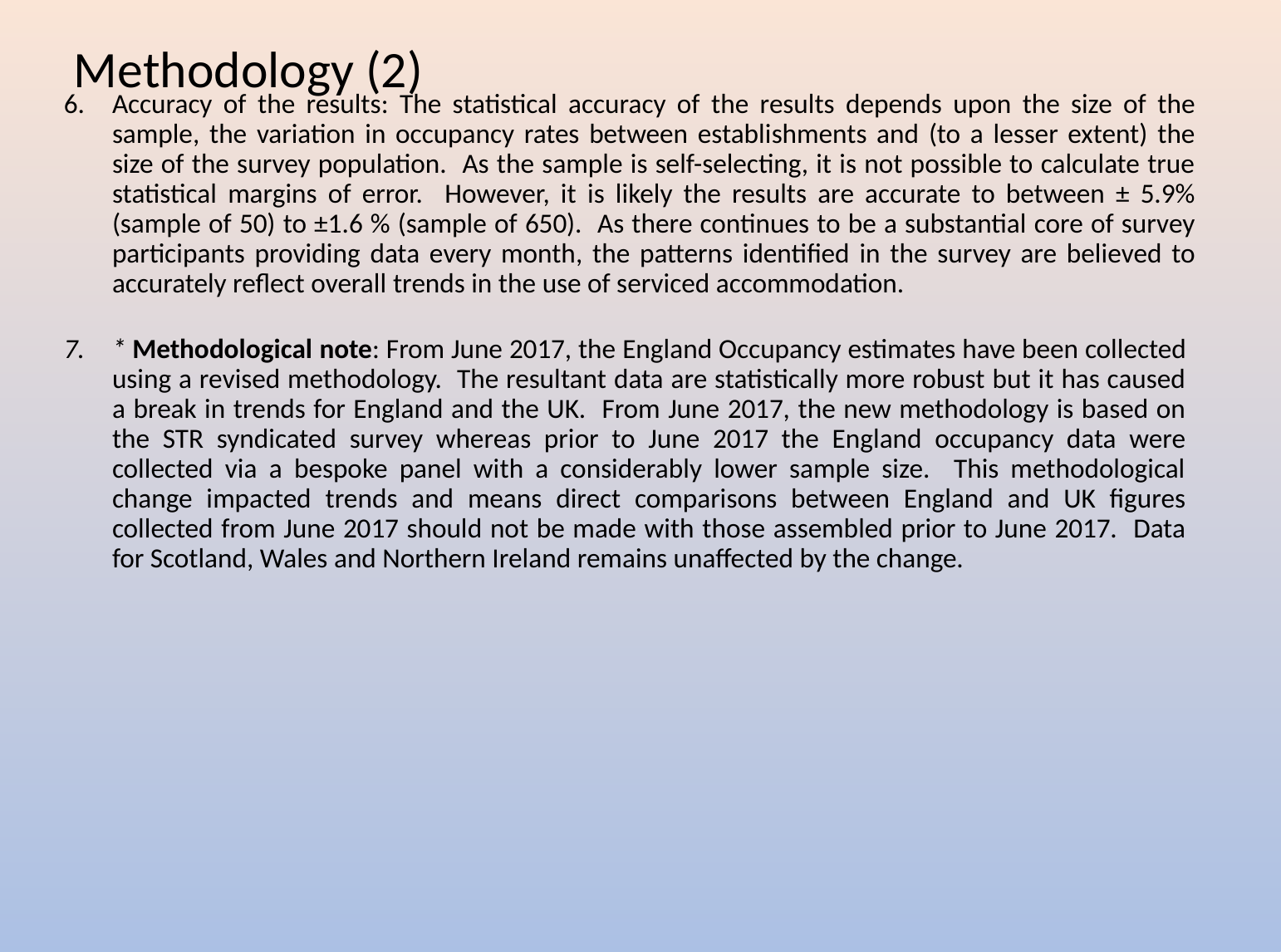

# Methodology (2)
Accuracy of the results: The statistical accuracy of the results depends upon the size of the sample, the variation in occupancy rates between establishments and (to a lesser extent) the size of the survey population.  As the sample is self-selecting, it is not possible to calculate true statistical margins of error.  However, it is likely the results are accurate to between ± 5.9% (sample of 50) to ±1.6 % (sample of 650).  As there continues to be a substantial core of survey participants providing data every month, the patterns identified in the survey are believed to accurately reflect overall trends in the use of serviced accommodation.

* Methodological note: From June 2017, the England Occupancy estimates have been collected using a revised methodology.  The resultant data are statistically more robust but it has caused a break in trends for England and the UK.  From June 2017, the new methodology is based on the STR syndicated survey whereas prior to June 2017 the England occupancy data were collected via a bespoke panel with a considerably lower sample size.  This methodological change impacted trends and means direct comparisons between England and UK figures collected from June 2017 should not be made with those assembled prior to June 2017.  Data for Scotland, Wales and Northern Ireland remains unaffected by the change.